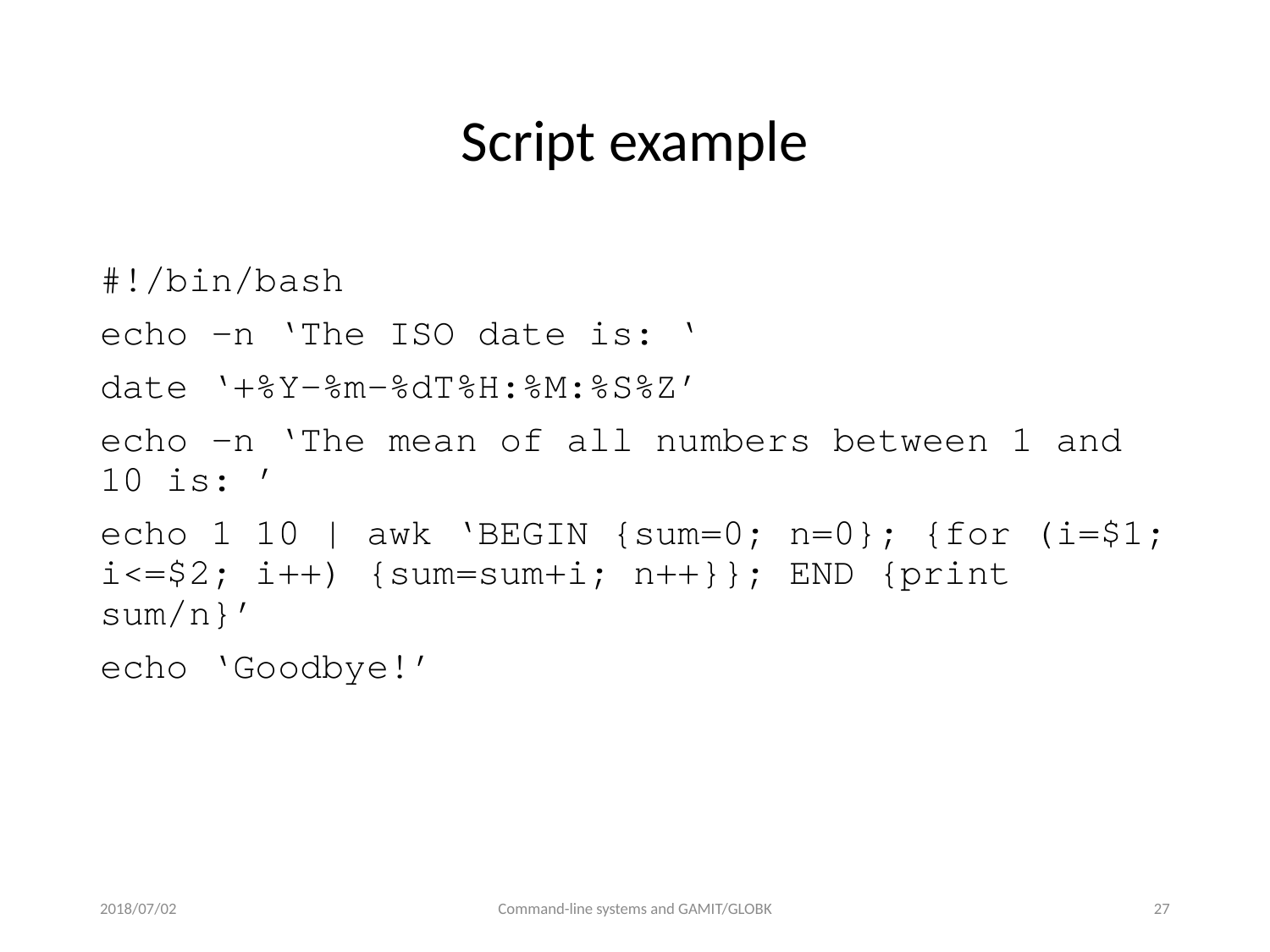

# Script example
#!/bin/bash
echo -n ‘The ISO date is: ‘
date ‘+%Y-%m-%dT%H:%M:%S%Z’
echo -n ‘The mean of all numbers between 1 and 10 is: ’
echo 1 10 | awk ‘BEGIN {sum=0; n=0}; {for (i=$1; i<=$2; i++) {sum=sum+i; n++}}; END {print sum/n}’
echo ‘Goodbye!’
2018/07/02
Command-line systems and GAMIT/GLOBK
27